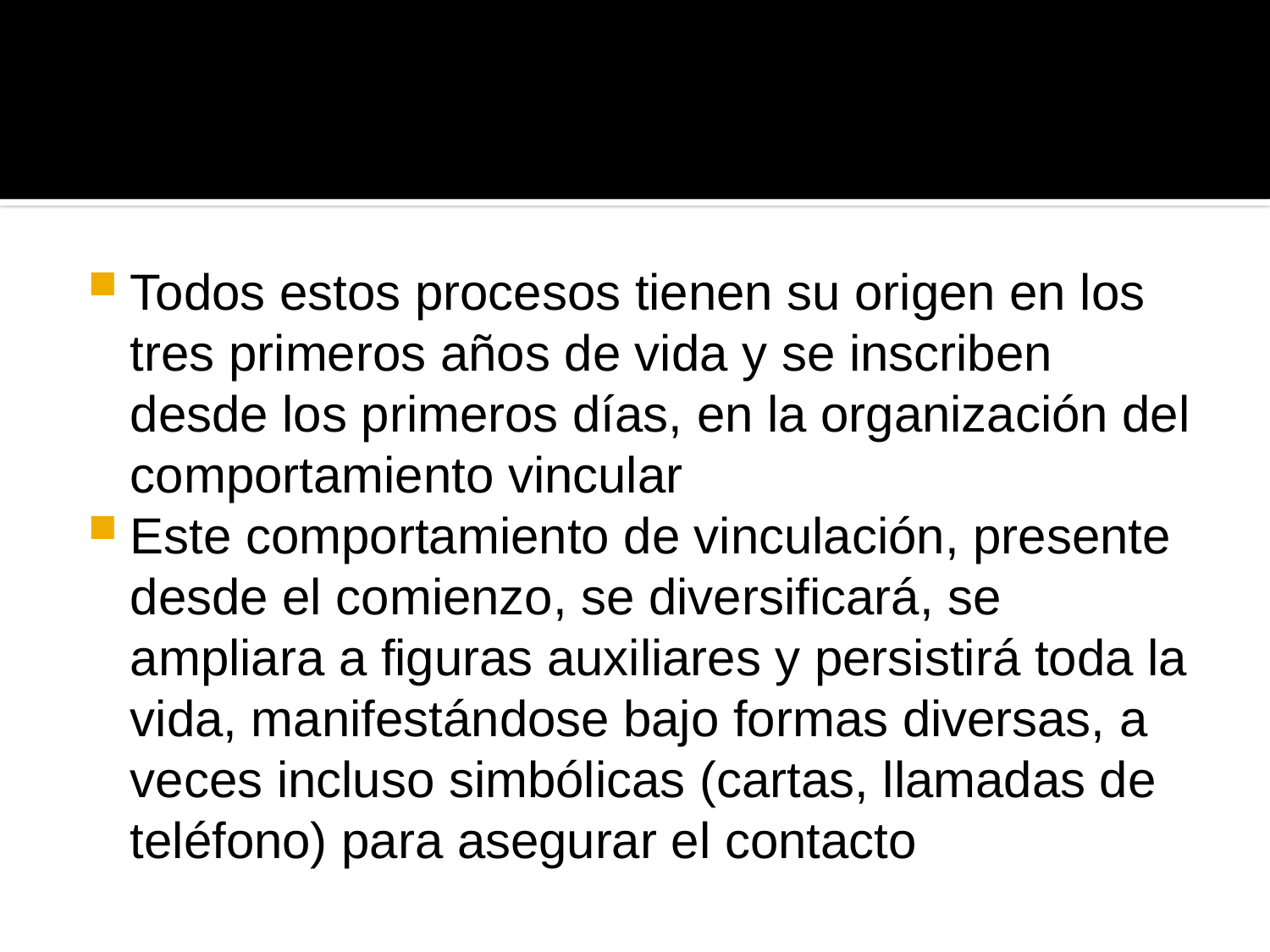

#
Todos estos procesos tienen su origen en los tres primeros años de vida y se inscriben desde los primeros días, en la organización del comportamiento vincular
Este comportamiento de vinculación, presente desde el comienzo, se diversificará, se ampliara a figuras auxiliares y persistirá toda la vida, manifestándose bajo formas diversas, a veces incluso simbólicas (cartas, llamadas de teléfono) para asegurar el contacto